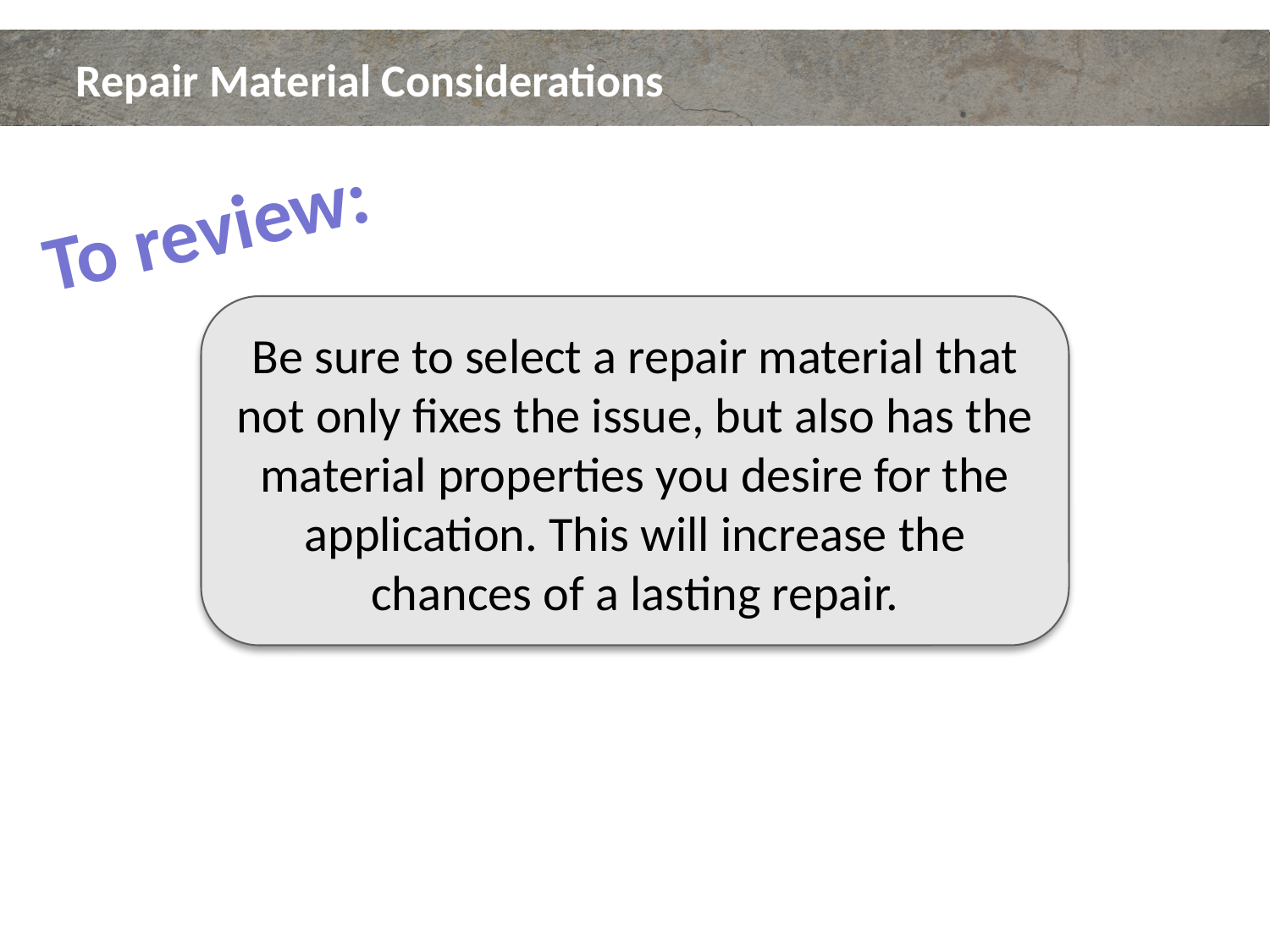

# Repair Material Considerations
To review:

Be sure to select a repair material that not only fixes the issue, but also has the material properties you desire for the application. This will increase the chances of a lasting repair.